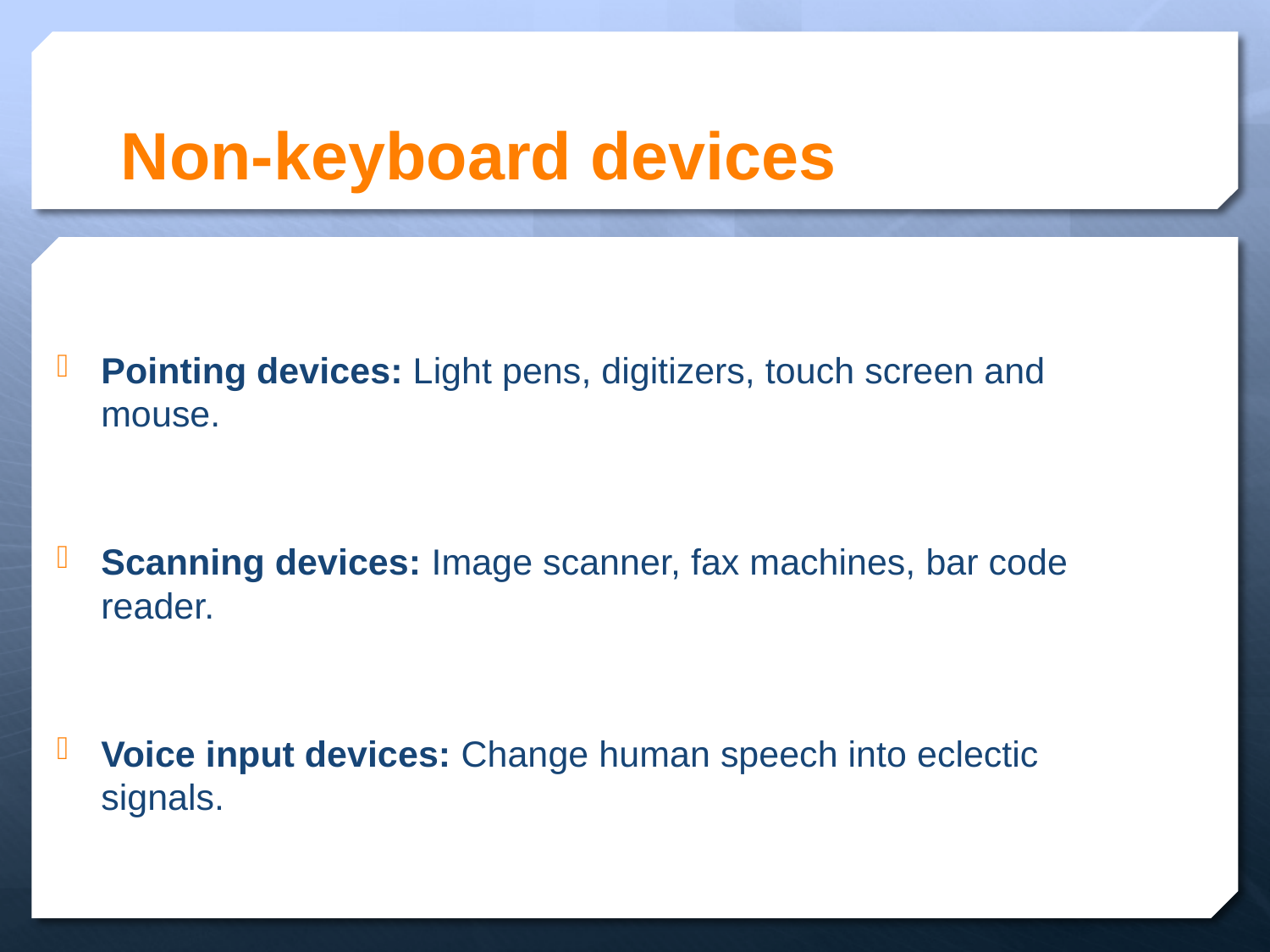

# Non-keyboard devices

Pointing devices: Light pens, digitizers, touch screen and mouse.

Scanning devices: Image scanner, fax machines, bar code reader.

Voice input devices: Change human speech into eclectic signals.